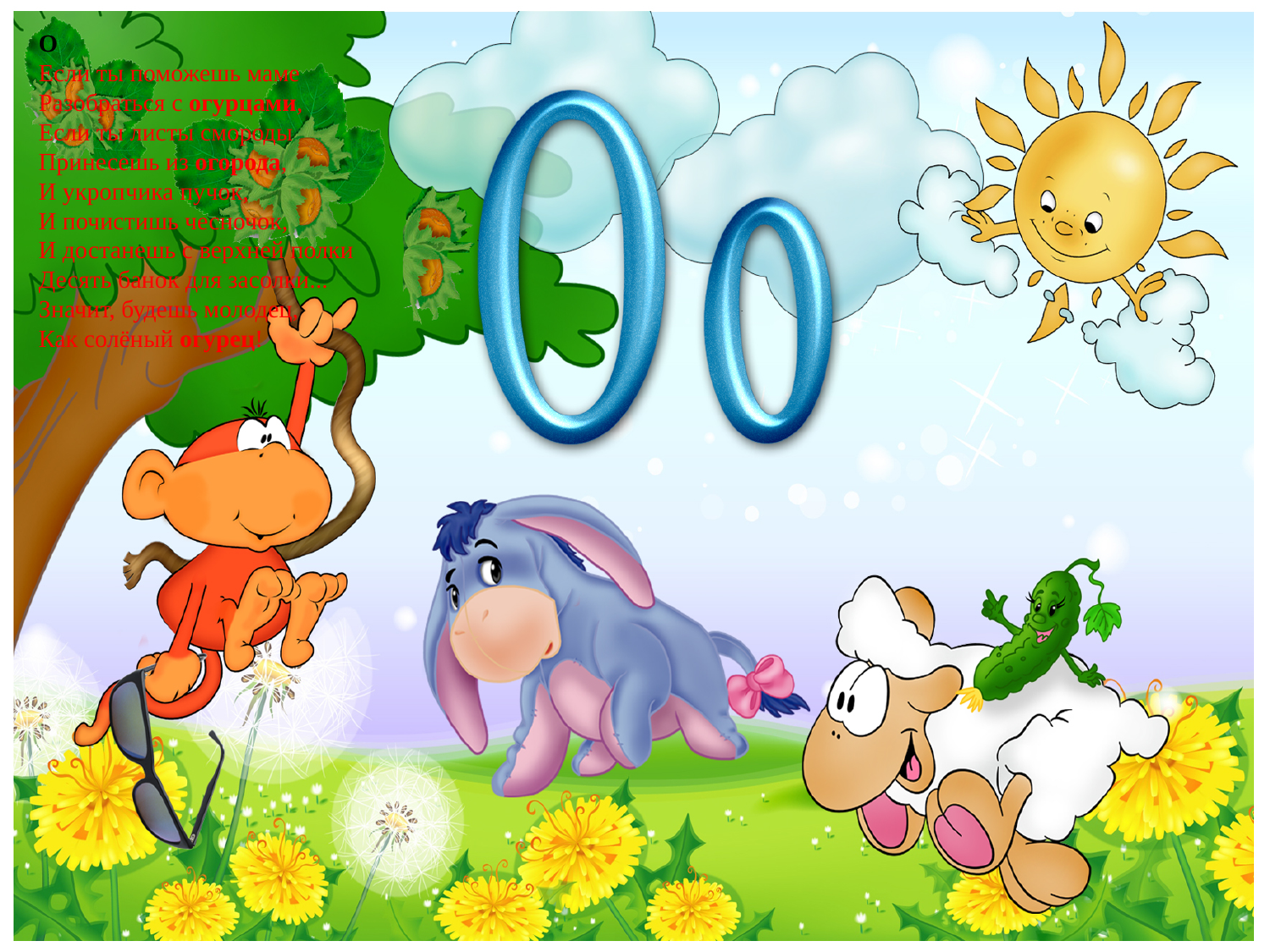

О
Если ты поможешь маме
Разобраться с огурцами,
Если ты листы смороды
Принесешь из огорода,
И укропчика пучок,
И почистишь чесночок,
И достанешь с верхней полки
Десять банок для засолки...
Значит, будешь молодец,
Как солёный огурец!